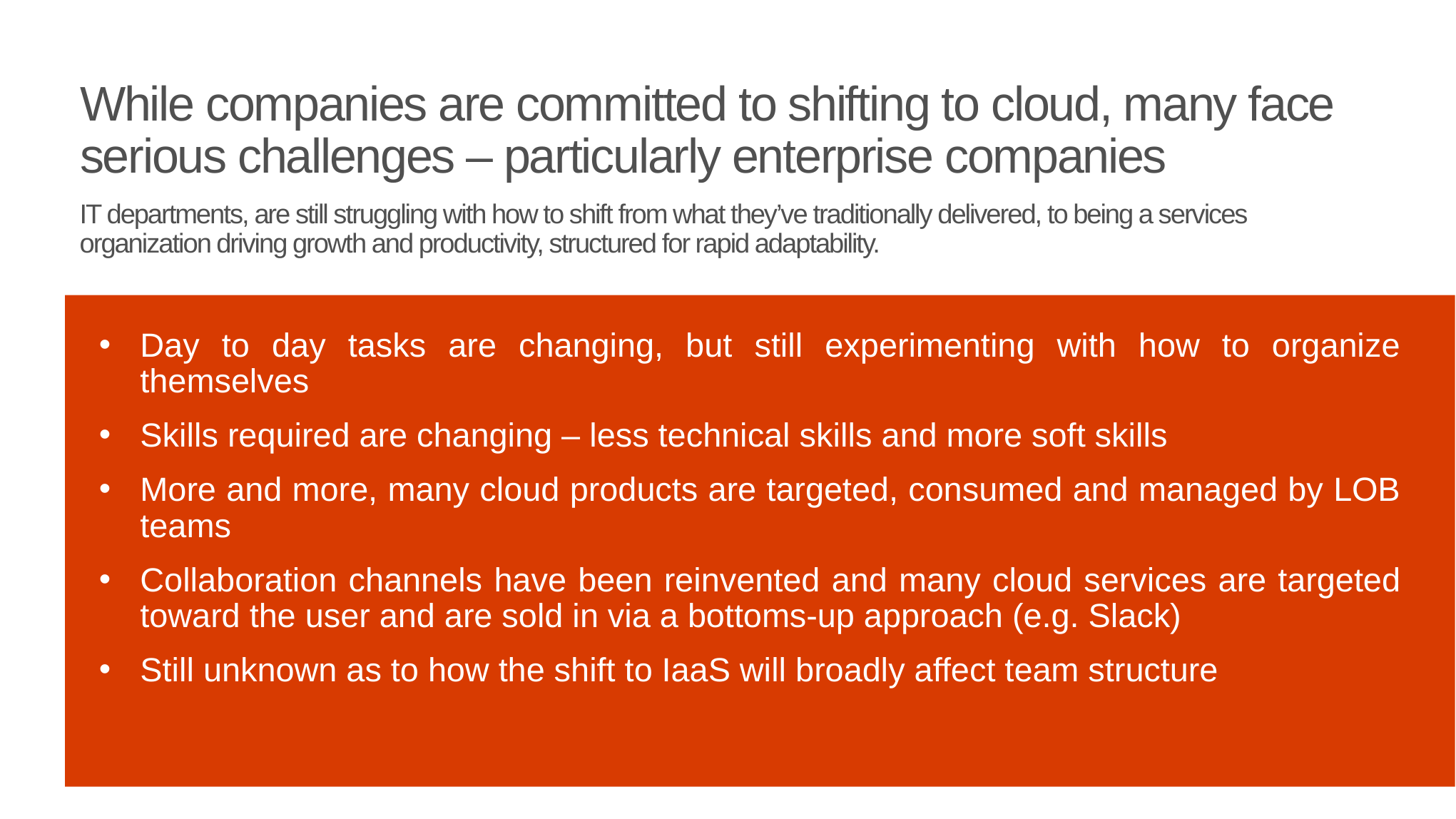

While companies are committed to shifting to cloud, many face serious challenges – particularly enterprise companies
# IT departments, are still struggling with how to shift from what they’ve traditionally delivered, to being a services organization driving growth and productivity, structured for rapid adaptability.

Day to day tasks are changing, but still experimenting with how to organize themselves
Skills required are changing – less technical skills and more soft skills
More and more, many cloud products are targeted, consumed and managed by LOB teams
Collaboration channels have been reinvented and many cloud services are targeted toward the user and are sold in via a bottoms-up approach (e.g. Slack)
Still unknown as to how the shift to IaaS will broadly affect team structure